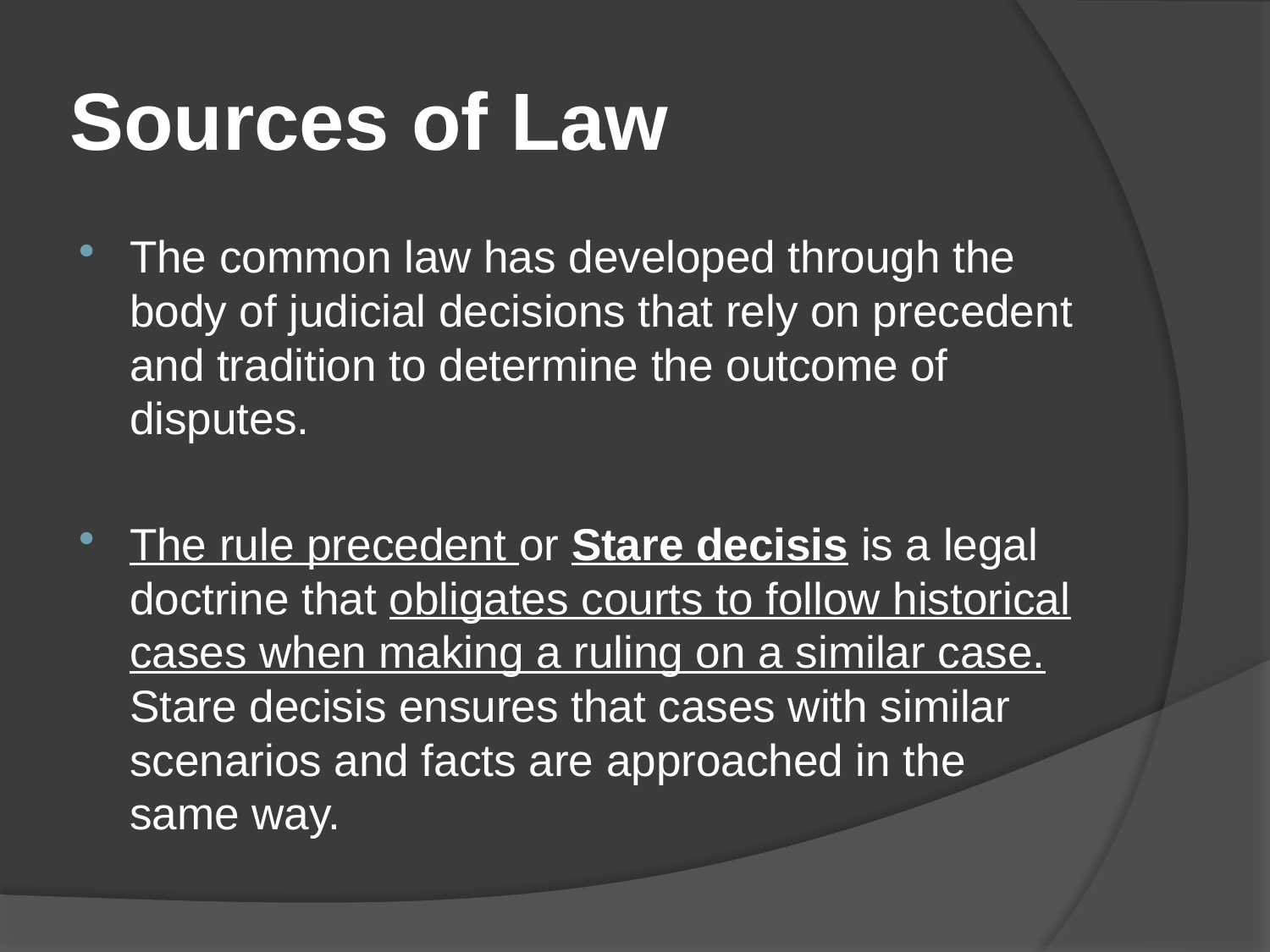

# Sources of Law
The common law has developed through the body of judicial decisions that rely on precedent and tradition to determine the outcome of disputes.

The rule precedent or Stare decisis is a legal doctrine that obligates courts to follow historical cases when making a ruling on a similar case. Stare decisis ensures that cases with similar scenarios and facts are approached in the same way.